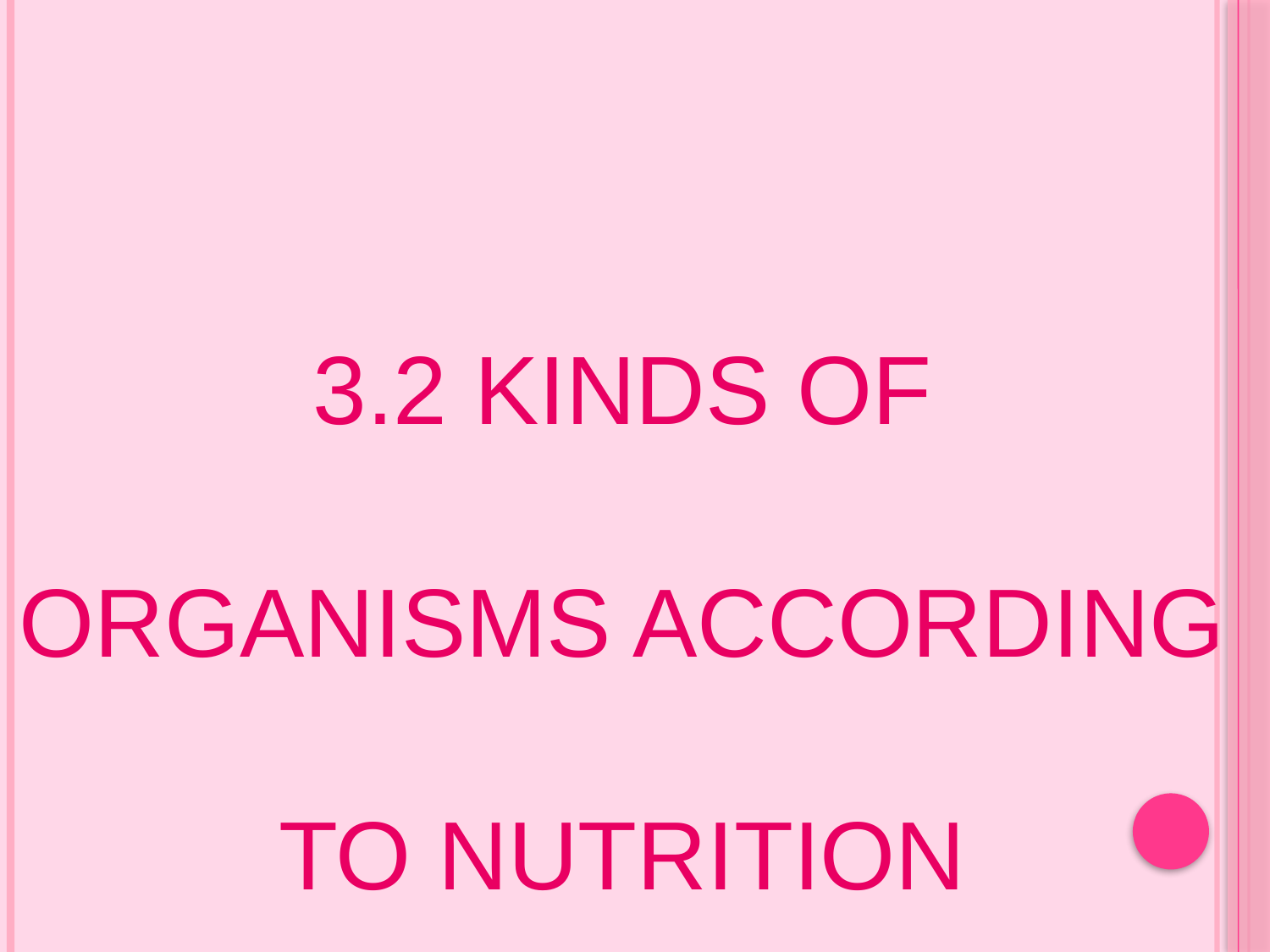

# 3.2 KINDS OF ORGANISMS ACCORDING TO NUTRITION